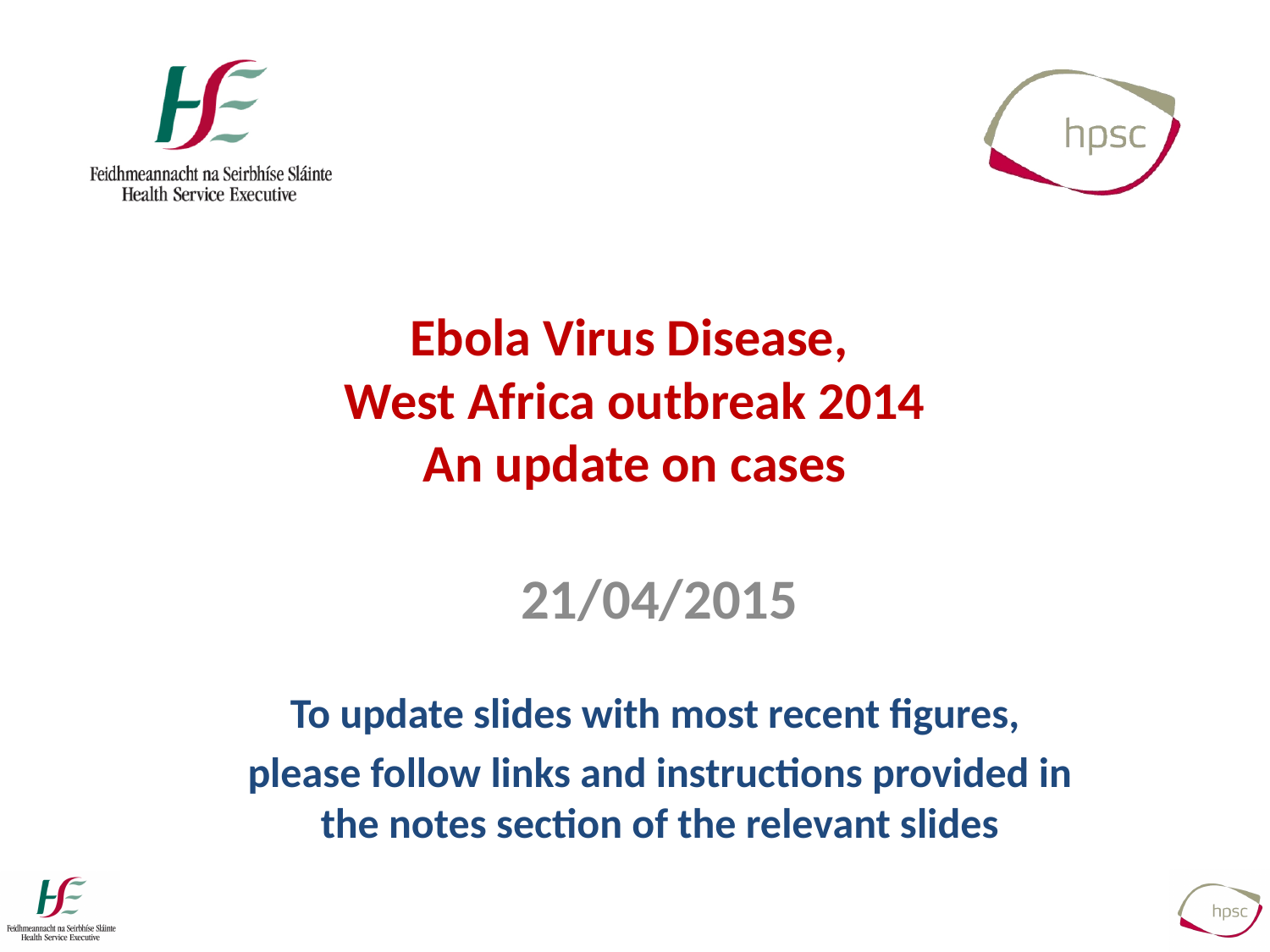

# Ebola Virus Disease, West Africa outbreak 2014 An update on cases
21/04/2015
To update slides with most recent figures,
please follow links and instructions provided in the notes section of the relevant slides